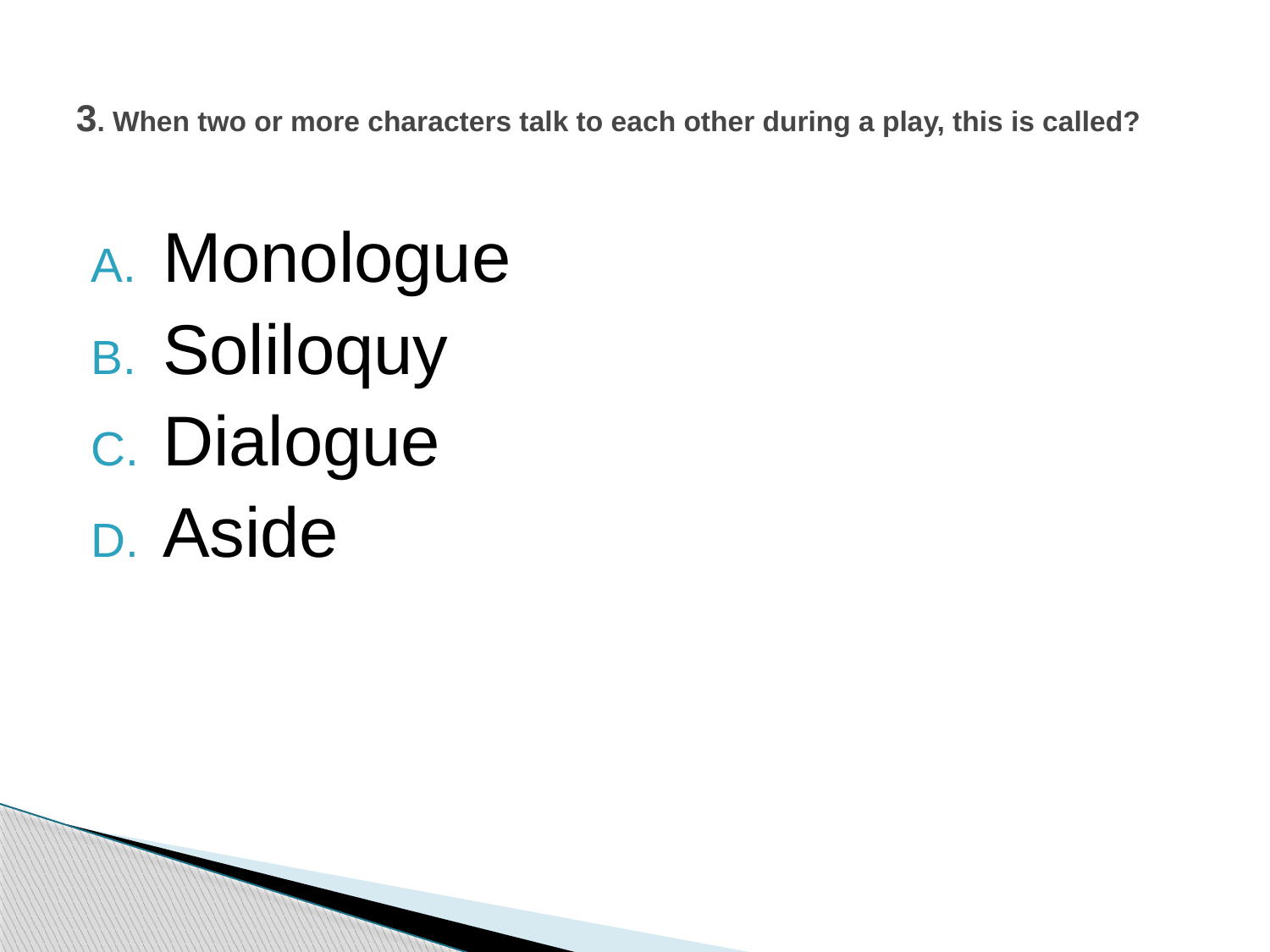

# 3. When two or more characters talk to each other during a play, this is called?
Monologue
Soliloquy
Dialogue
Aside